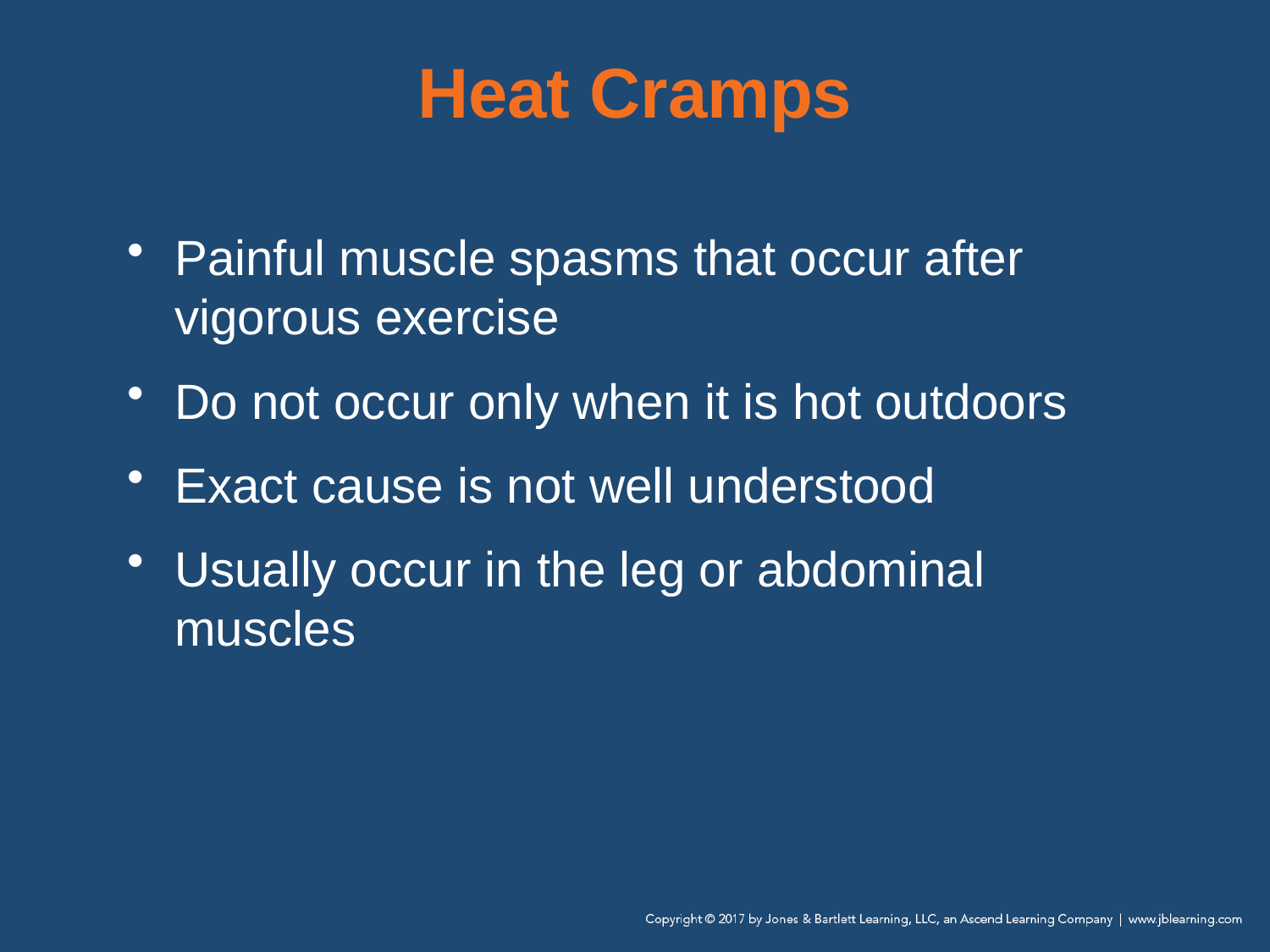

# Heat Cramps
Painful muscle spasms that occur after vigorous exercise
Do not occur only when it is hot outdoors
Exact cause is not well understood
Usually occur in the leg or abdominal muscles